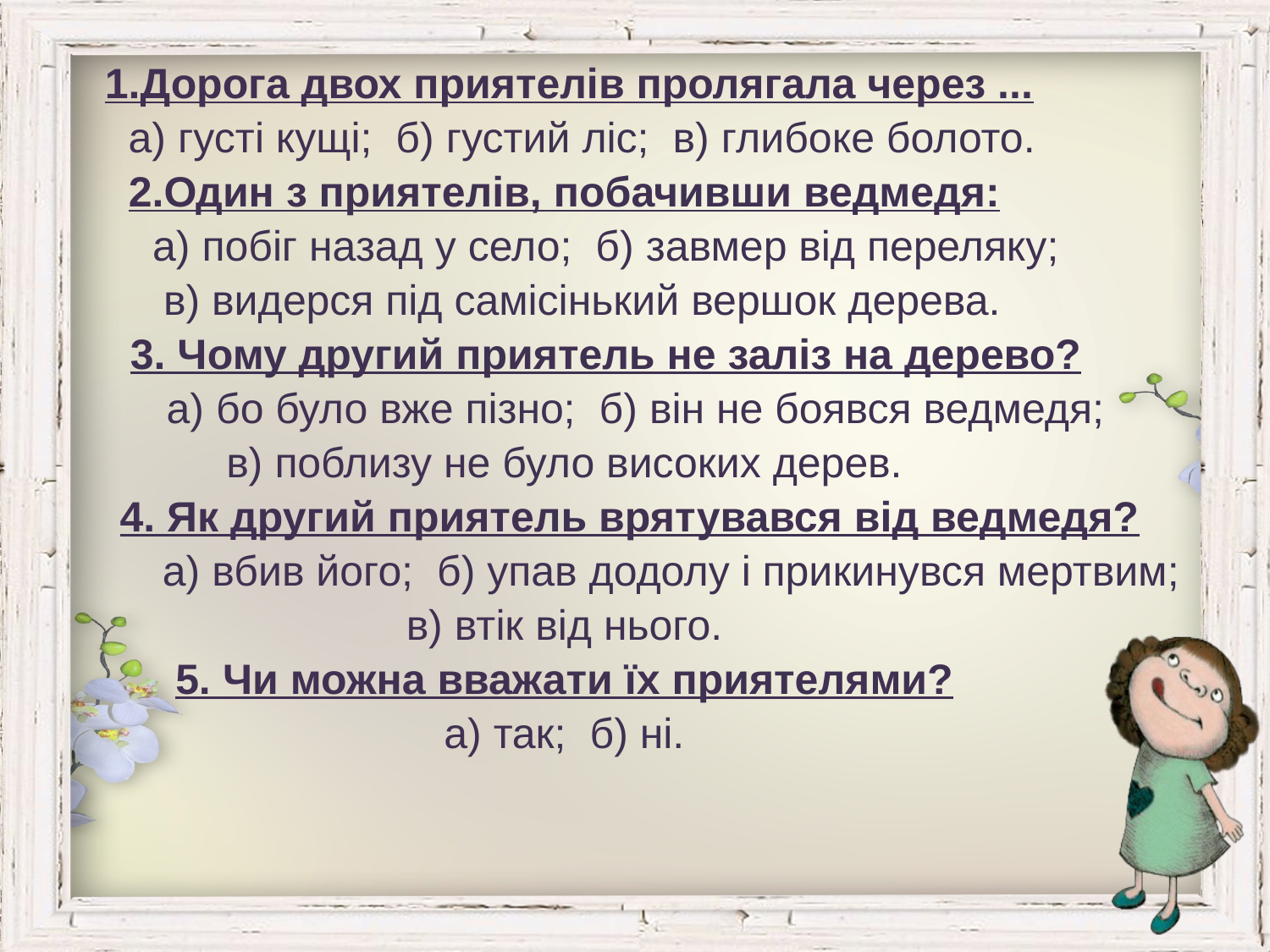

1.Дорога двох приятелів пролягала через ...
   а) густі кущі;  б) густий ліс;  в) глибоке болото.
2.Один з приятелів, побачивши ведмедя:
         а) побіг назад у село;  б) завмер від переляку;
   в) видерся під самісінький вершок дерева.
       3. Чому другий приятель не заліз на дерево?
            а) бо було вже пізно;  б) він не боявся ведмедя;
в) поблизу не було високих дерев.
           4. Як другий приятель врятувався від ведмедя?
                  а) вбив його;  б) упав додолу і прикинувся мертвим;
в) втік від нього.
5. Чи можна вважати їх приятелями?
а) так;  б) ні.